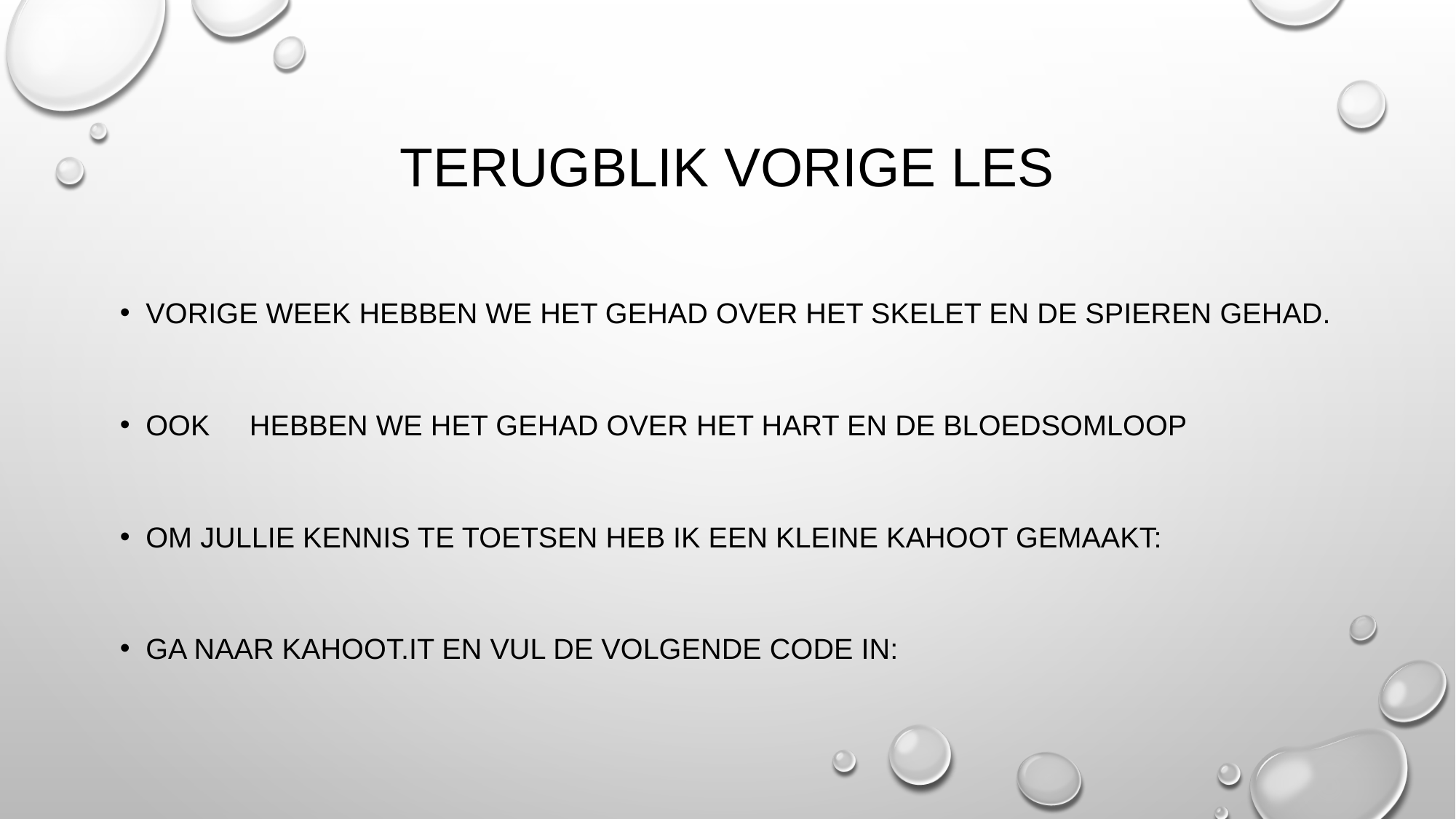

# Terugblik vorige les
Vorige week hebben we het gehad over het skelet en de spieren gehad.

Ook 	hebben we het gehad over het hart en de bloedsomloop

Om jullie kennis te toetsen heb ik een kleine Kahoot gemaakt:

Ga naar kahoot.it en vul de volgende code in: